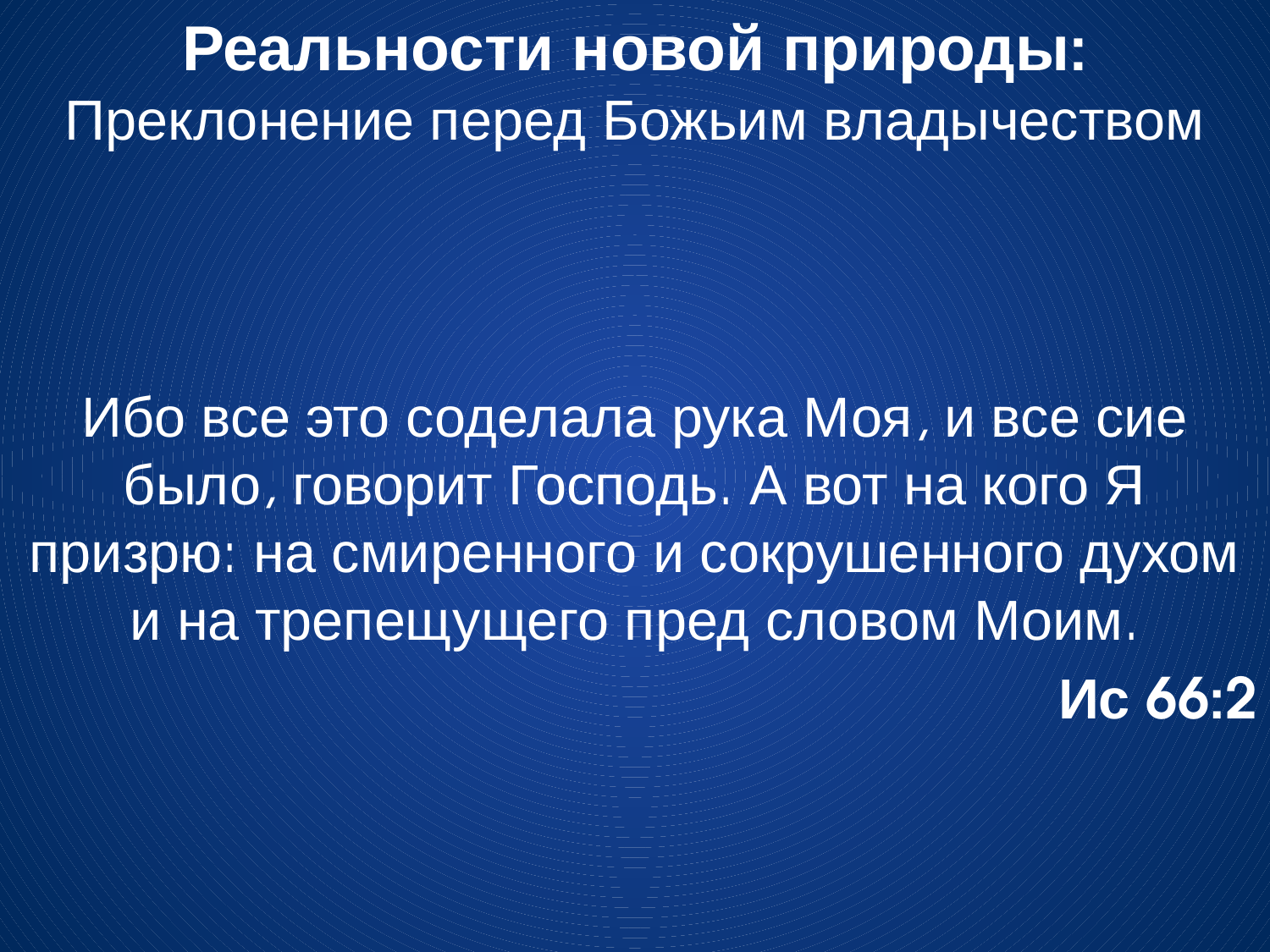

# Реальности новой природы: Преклонение перед Божьим владычеством
Ибо все это соделала рука Моя, и все сие было, говорит Господь. А вот на кого Я призрю: на смиренного и сокрушенного духом и на трепещущего пред словом Моим.
Ис 66:2